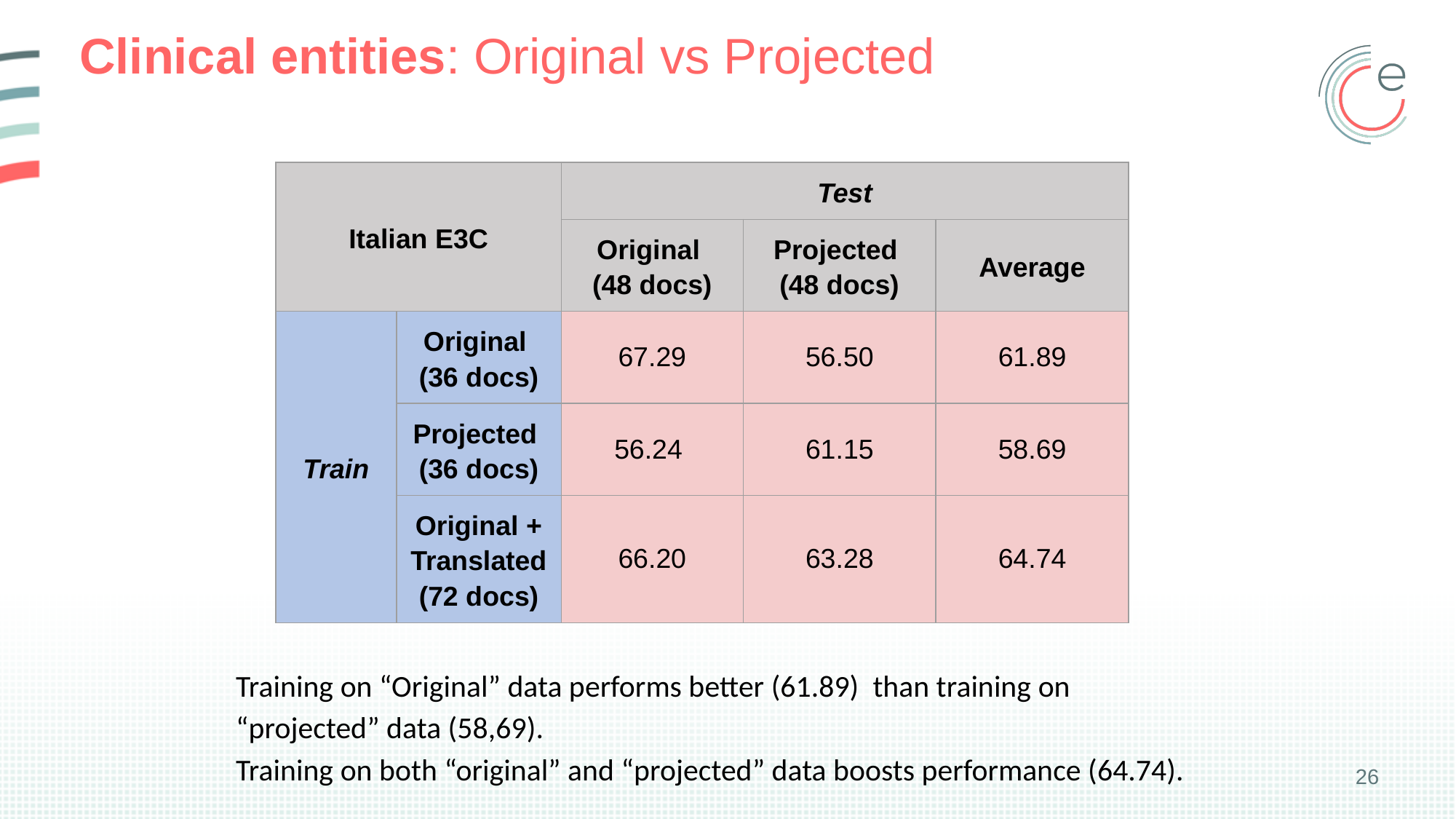

# Clinical entities: Original vs Projected
| Italian E3C |  | Test |  |  |
| --- | --- | --- | --- | --- |
|  |  | Original (48 docs) | Projected (48 docs) | Average |
| Train | Original (36 docs) | 67.29 | 56.50 | 61.89 |
|  | Projected (36 docs) | 56.24 | 61.15 | 58.69 |
|  | Original + Translated (72 docs) | 66.20 | 63.28 | 64.74 |
Training on “Original” data performs better (61.89)  than training on “projected” data (58,69).
Training on both “original” and “projected” data boosts performance (64.74).